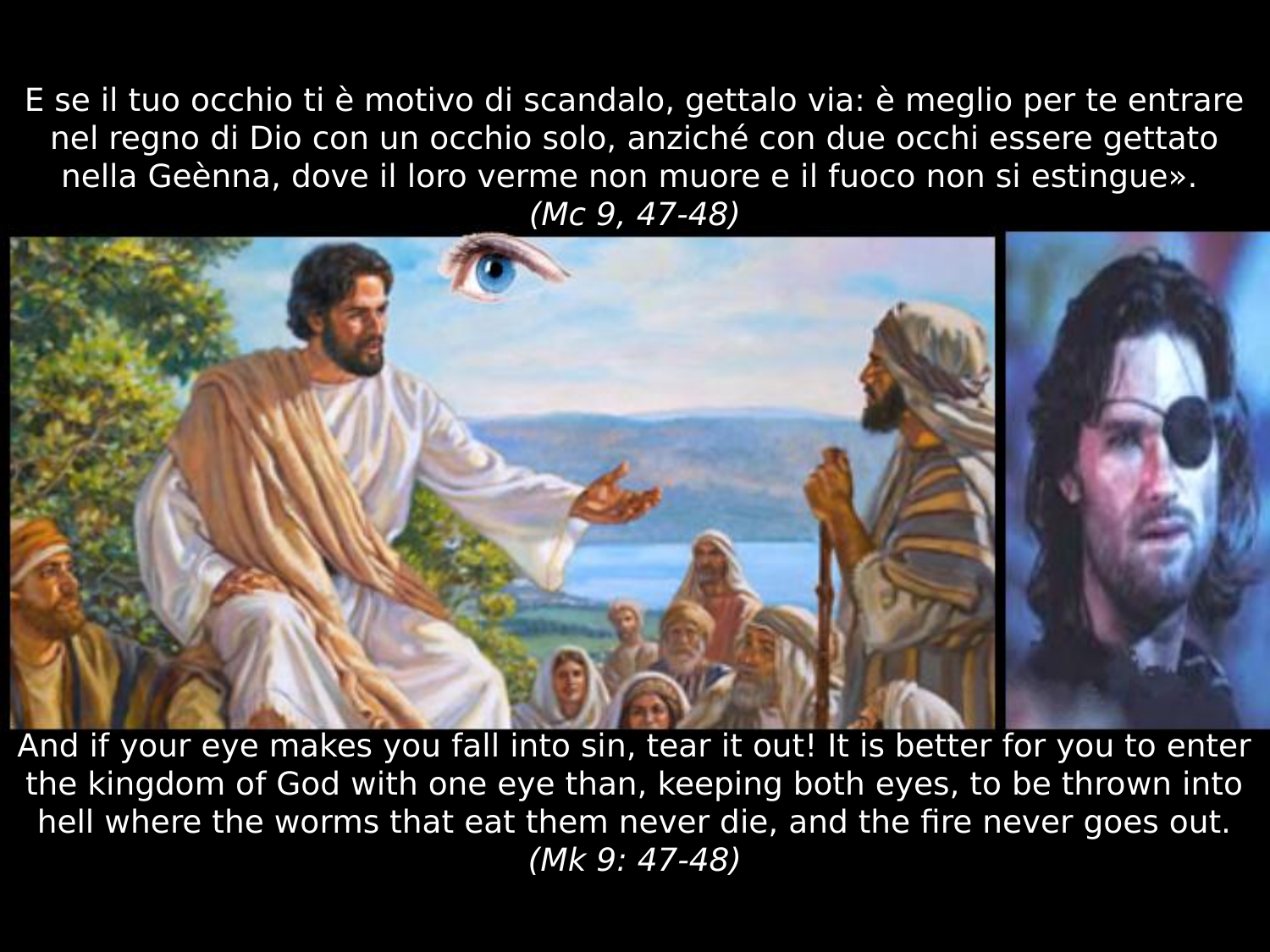

# E se il tuo occhio ti è motivo di scandalo, gettalo via: è meglio per te entrare nel regno di Dio con un occhio solo, anziché con due occhi essere gettato nella Geènna, dove il loro verme non muore e il fuoco non si estingue». (Mc 9, 47-48)
And if your eye makes you fall into sin, tear it out! It is better for you to enter the kingdom of God with one eye than, keeping both eyes, to be thrown into hell where the worms that eat them never die, and the fire never goes out. (Mk 9: 47-48)